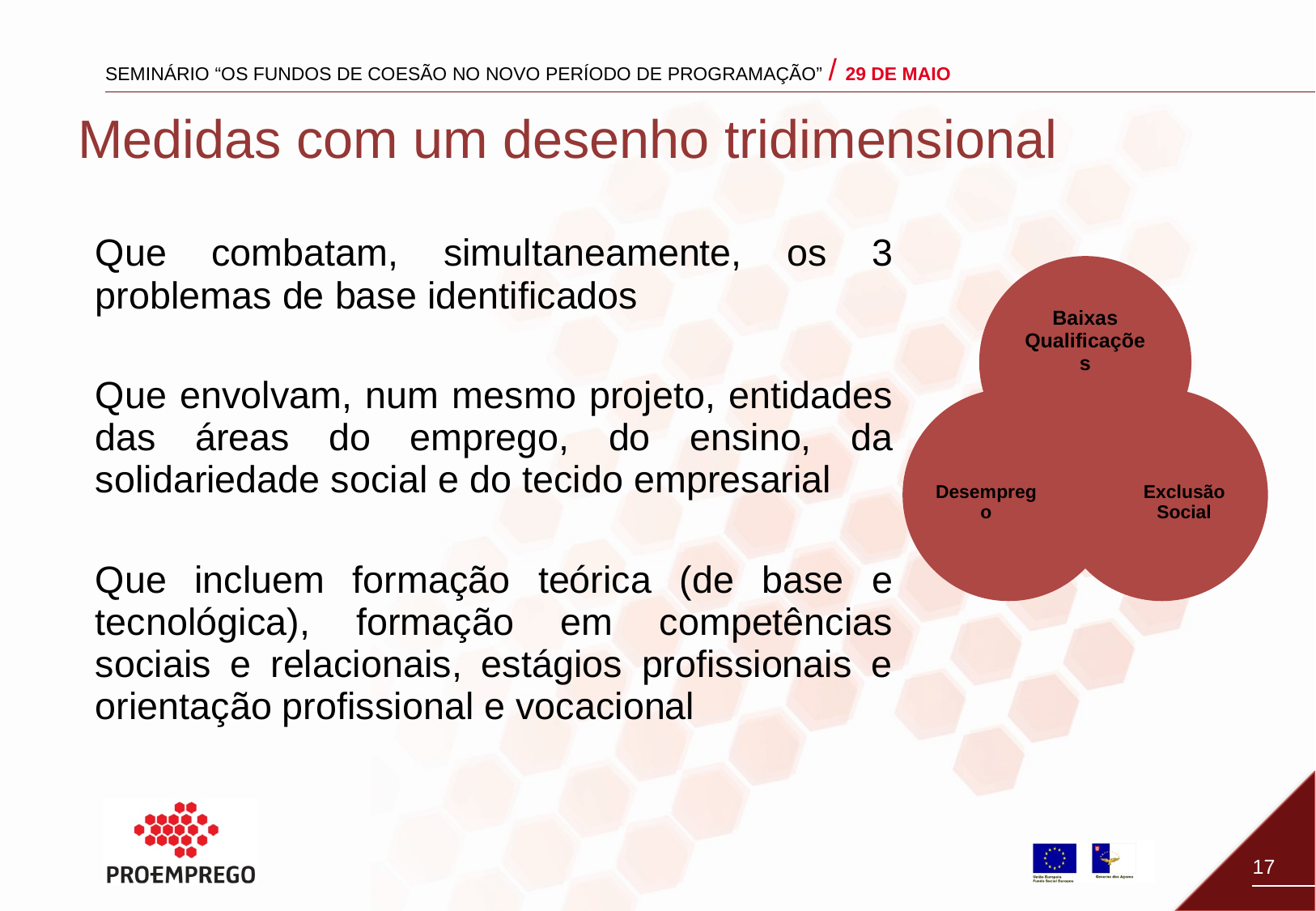

# Medidas com um desenho tridimensional

Que combatam, simultaneamente, os 3 problemas de base identificados

Que envolvam, num mesmo projeto, entidades das áreas do emprego, do ensino, da solidariedade social e do tecido empresarial

Que incluem formação teórica (de base e tecnológica), formação em competências sociais e relacionais, estágios profissionais e orientação profissional e vocacional

Baixas Qualificações
Exclusão Social
Desemprego